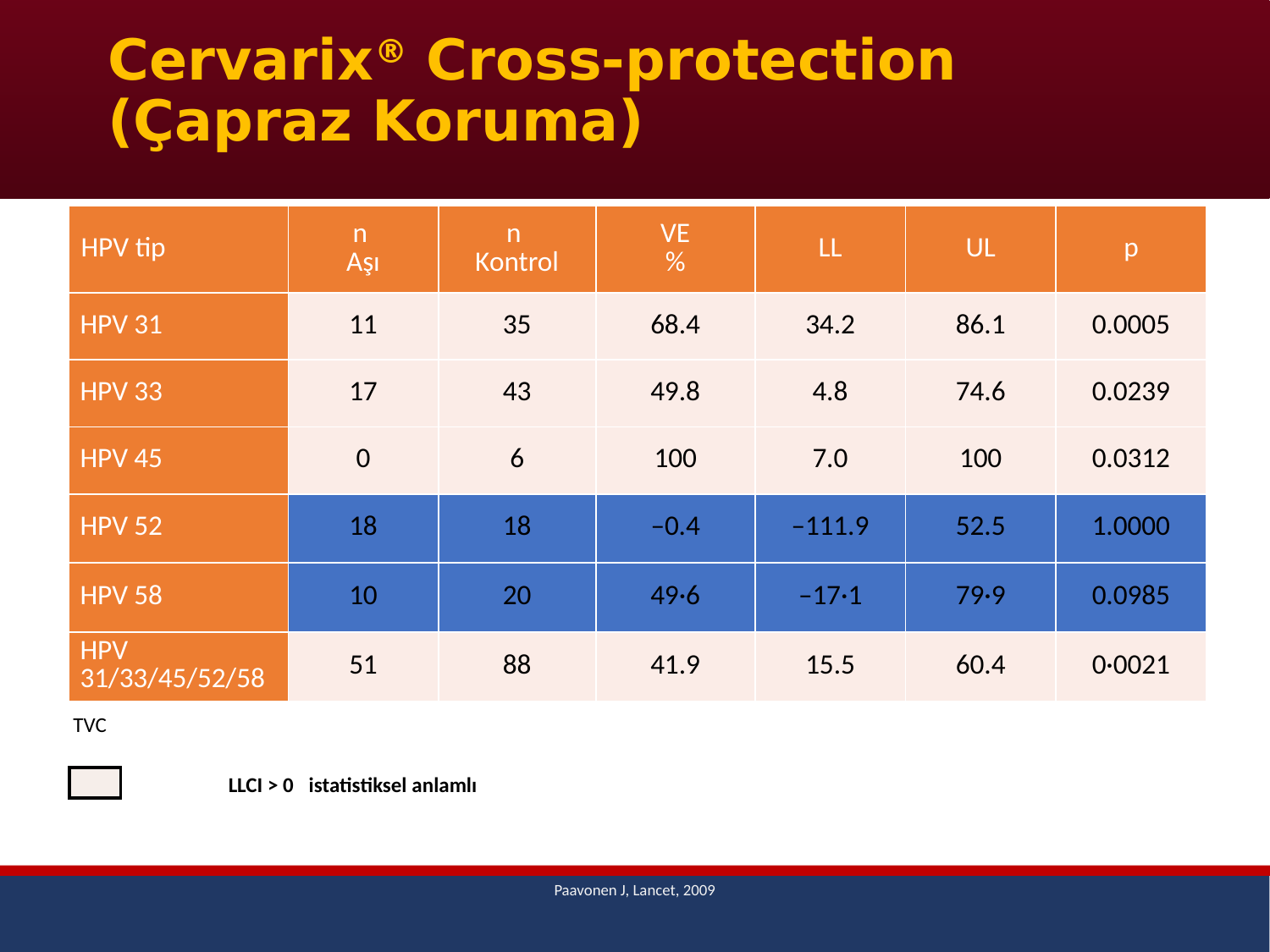

# Cervarix® Cross-protection (Çapraz Koruma)
| HPV tip | n Aşı | n Kontrol | VE % | LL | UL | p |
| --- | --- | --- | --- | --- | --- | --- |
| HPV 31 | 11 | 35 | 68.4 | 34.2 | 86.1 | 0.0005 |
| HPV 33 | 17 | 43 | 49.8 | 4.8 | 74.6 | 0.0239 |
| HPV 45 | 0 | 6 | 100 | 7.0 | 100 | 0.0312 |
| HPV 52 | 18 | 18 | –0.4 | –111.9 | 52.5 | 1.0000 |
| HPV 58 | 10 | 20 | 49·6 | –17·1 | 79·9 | 0.0985 |
| HPV 31/33/45/52/58 | 51 | 88 | 41.9 | 15.5 | 60.4 | 0·0021 |
TVC
LLCI > 0   istatistiksel anlamlı

Paavonen J, Lancet, 2009